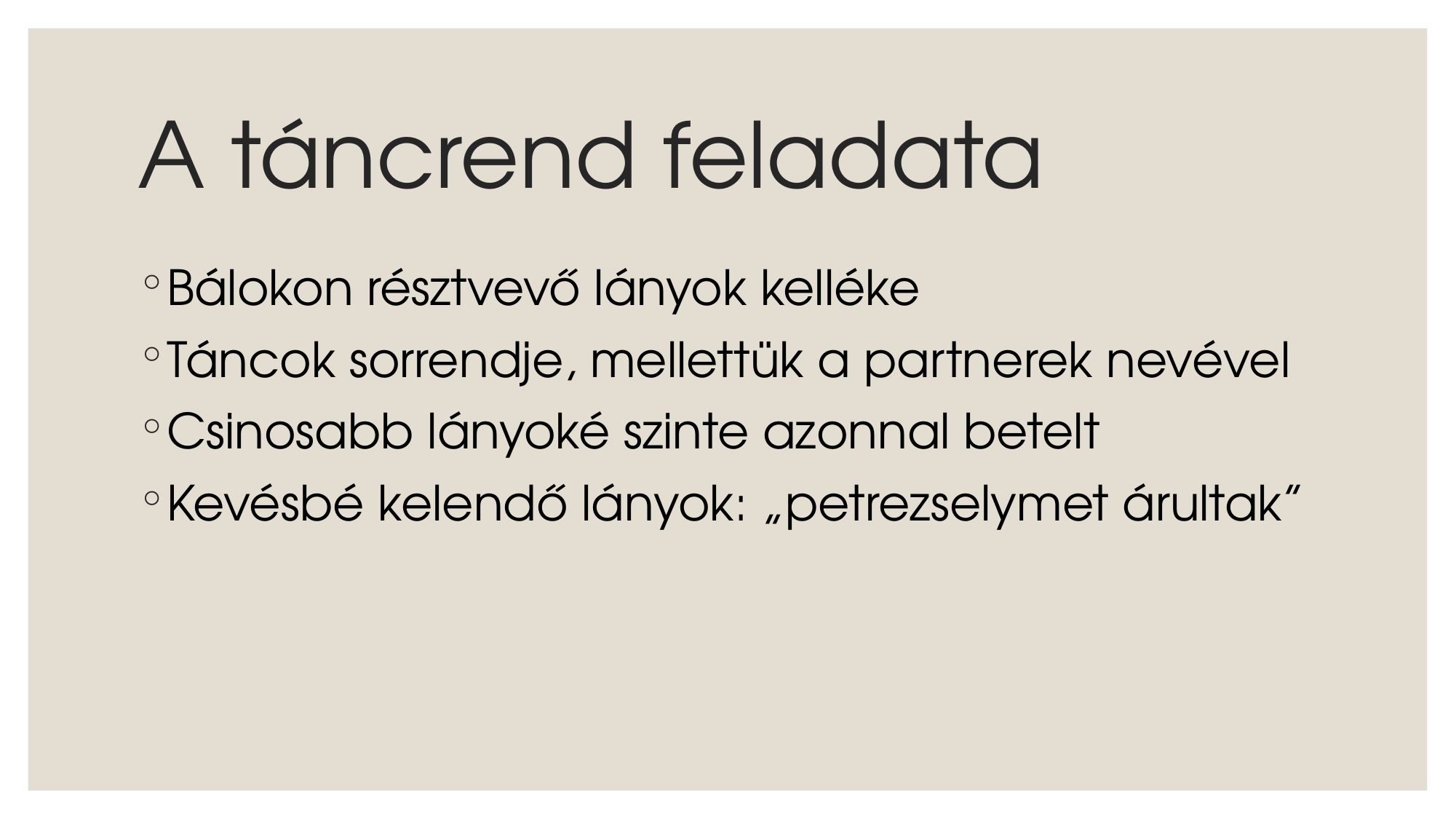

# A táncrend feladata
Bálokon résztvevő lányok kelléke
Táncok sorrendje, mellettük a partnerek nevével
Csinosabb lányoké szinte azonnal betelt
Kevésbé kelendő lányok: „petrezselymet árultak”